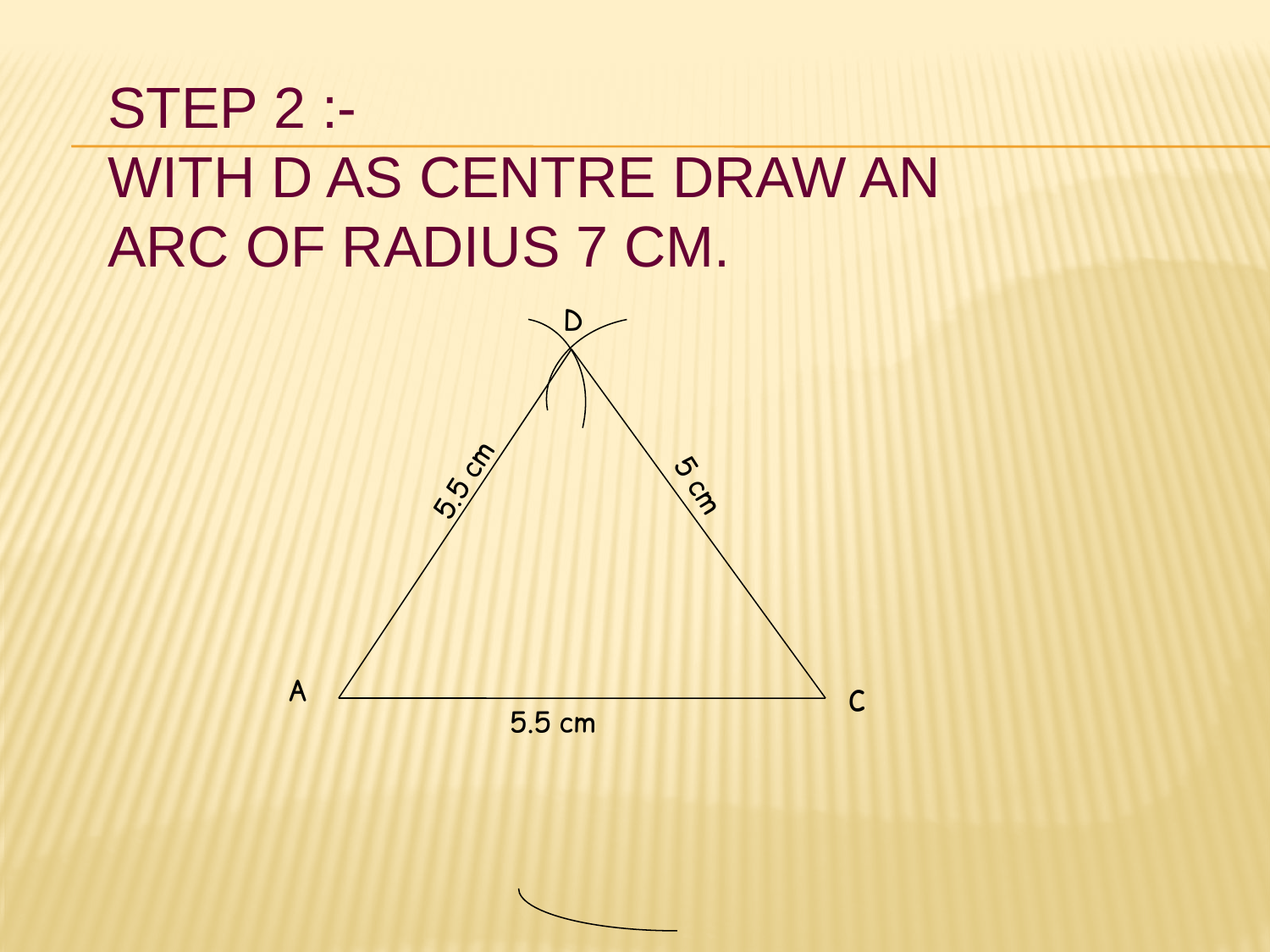

# Step 2 :- With D as centre draw an arc of radius 7 cm.
D

5.5 cm
5 cm
A
C

5.5 cm